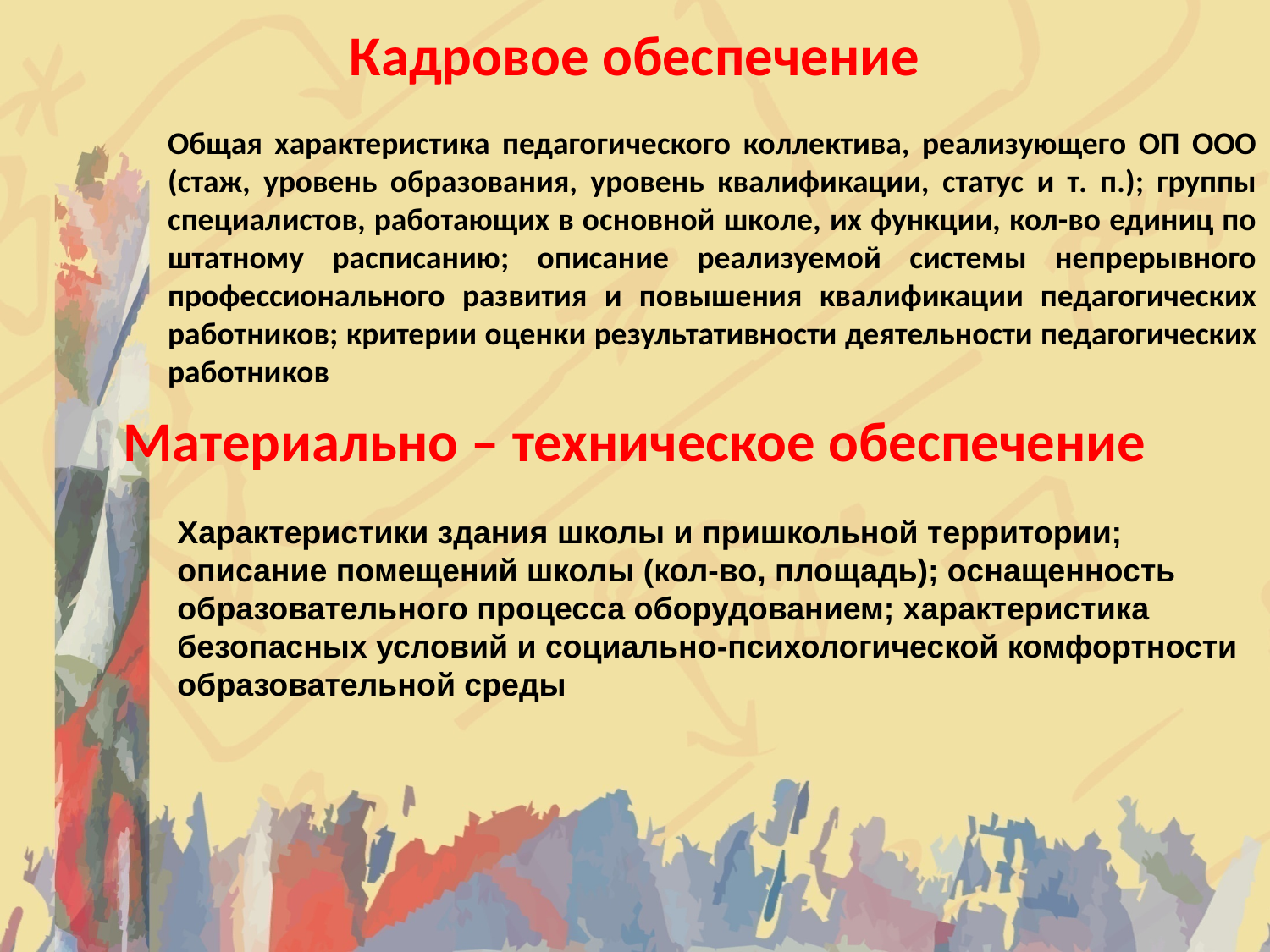

# Кадровое обеспечение
Общая характеристика педагогического коллектива, реализующего ОП ООО (стаж, уровень образования, уровень квалификации, статус и т. п.); группы специалистов, работающих в основной школе, их функции, кол-во единиц по штатному расписанию; описание реализуемой системы непрерывного профессионального развития и повышения квалификации педагогических работников; критерии оценки результативности деятельности педагогических работников
Материально – техническое обеспечение
Характеристики здания школы и пришкольной территории; описание помещений школы (кол-во, площадь); оснащенность образовательного процесса оборудованием; характеристика безопасных условий и социально-психологической комфортности образовательной среды